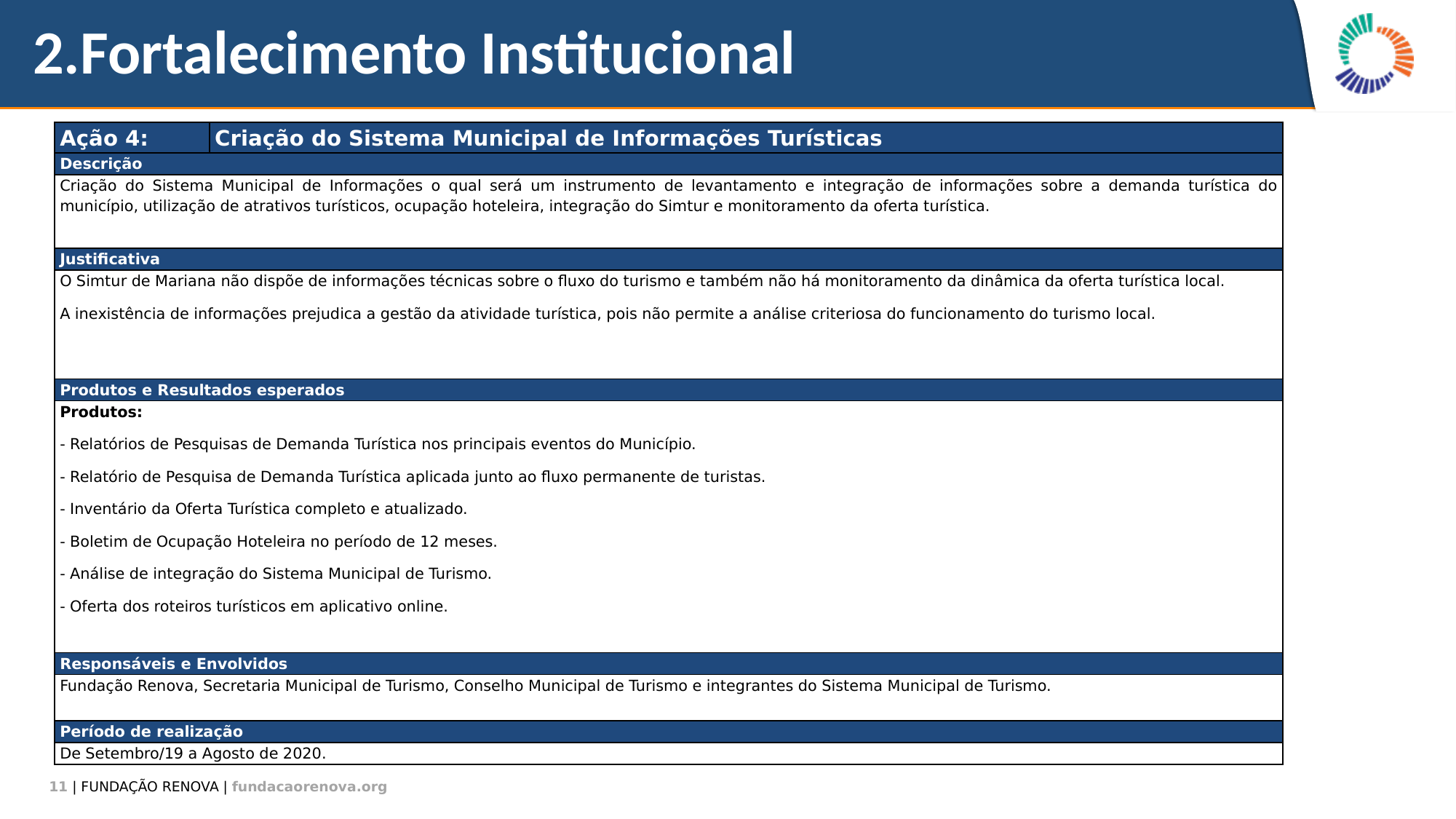

# 2.Fortalecimento Institucional
| Ação 4: | Criação do Sistema Municipal de Informações Turísticas |
| --- | --- |
| Descrição |  |
| Criação do Sistema Municipal de Informações o qual será um instrumento de levantamento e integração de informações sobre a demanda turística do município, utilização de atrativos turísticos, ocupação hoteleira, integração do Simtur e monitoramento da oferta turística. |  |
| Justificativa |  |
| O Simtur de Mariana não dispõe de informações técnicas sobre o fluxo do turismo e também não há monitoramento da dinâmica da oferta turística local. A inexistência de informações prejudica a gestão da atividade turística, pois não permite a análise criteriosa do funcionamento do turismo local. |  |
| Produtos e Resultados esperados |  |
| Produtos: - Relatórios de Pesquisas de Demanda Turística nos principais eventos do Município. - Relatório de Pesquisa de Demanda Turística aplicada junto ao fluxo permanente de turistas. - Inventário da Oferta Turística completo e atualizado. - Boletim de Ocupação Hoteleira no período de 12 meses. - Análise de integração do Sistema Municipal de Turismo. - Oferta dos roteiros turísticos em aplicativo online. |  |
| Responsáveis e Envolvidos |  |
| Fundação Renova, Secretaria Municipal de Turismo, Conselho Municipal de Turismo e integrantes do Sistema Municipal de Turismo. |  |
| Período de realização |  |
| De Setembro/19 a Agosto de 2020. |  |